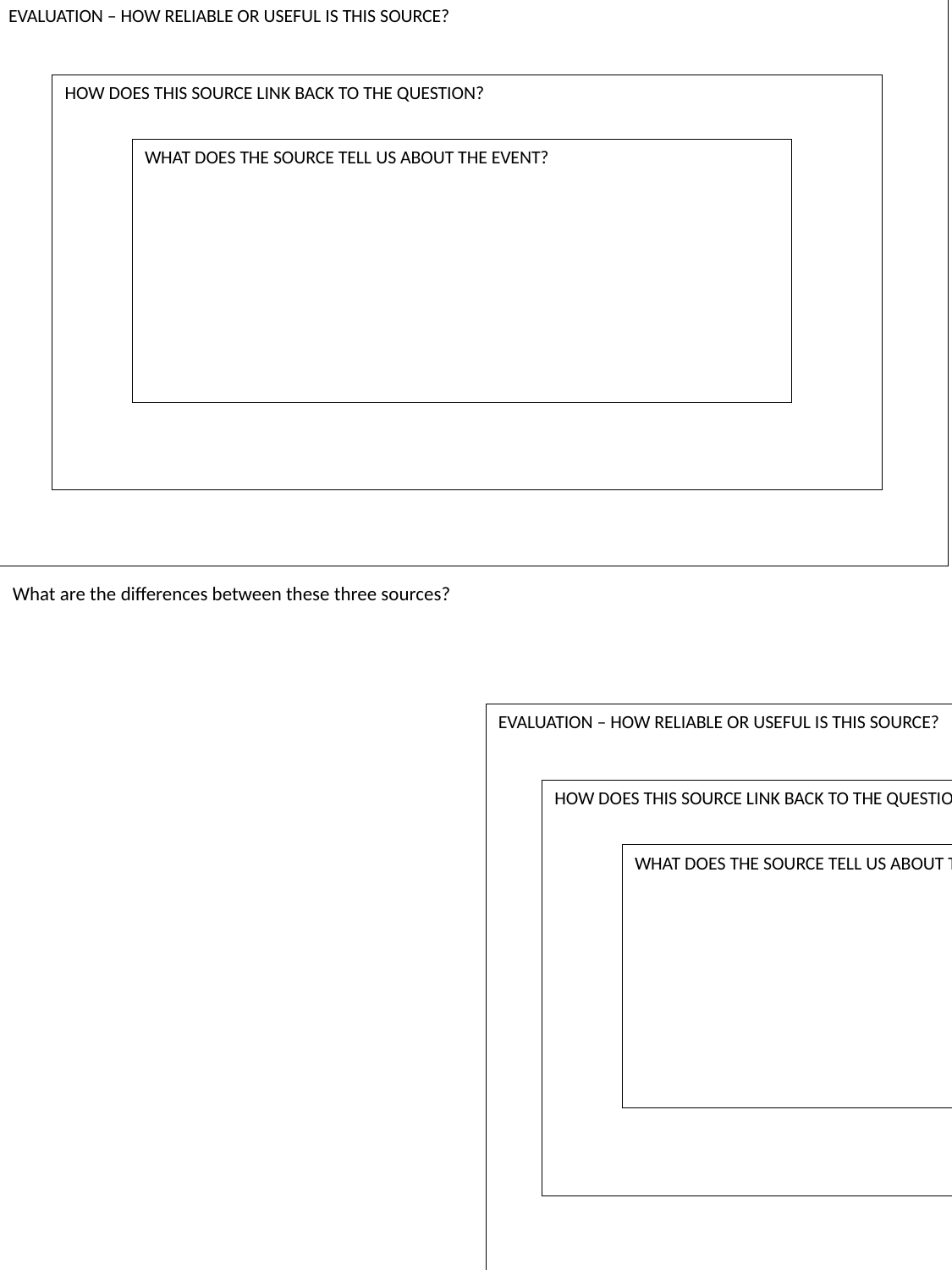

EVALUATION – HOW RELIABLE OR USEFUL IS THIS SOURCE?

HOW DOES THIS SOURCE LINK BACK TO THE QUESTION?

WHAT DOES THE SOURCE TELL US ABOUT THE EVENT?

What are the differences between these three sources?

EVALUATION – HOW RELIABLE OR USEFUL IS THIS SOURCE?

HOW DOES THIS SOURCE LINK BACK TO THE QUESTION?

WHAT DOES THE SOURCE TELL US ABOUT THE EVENT?